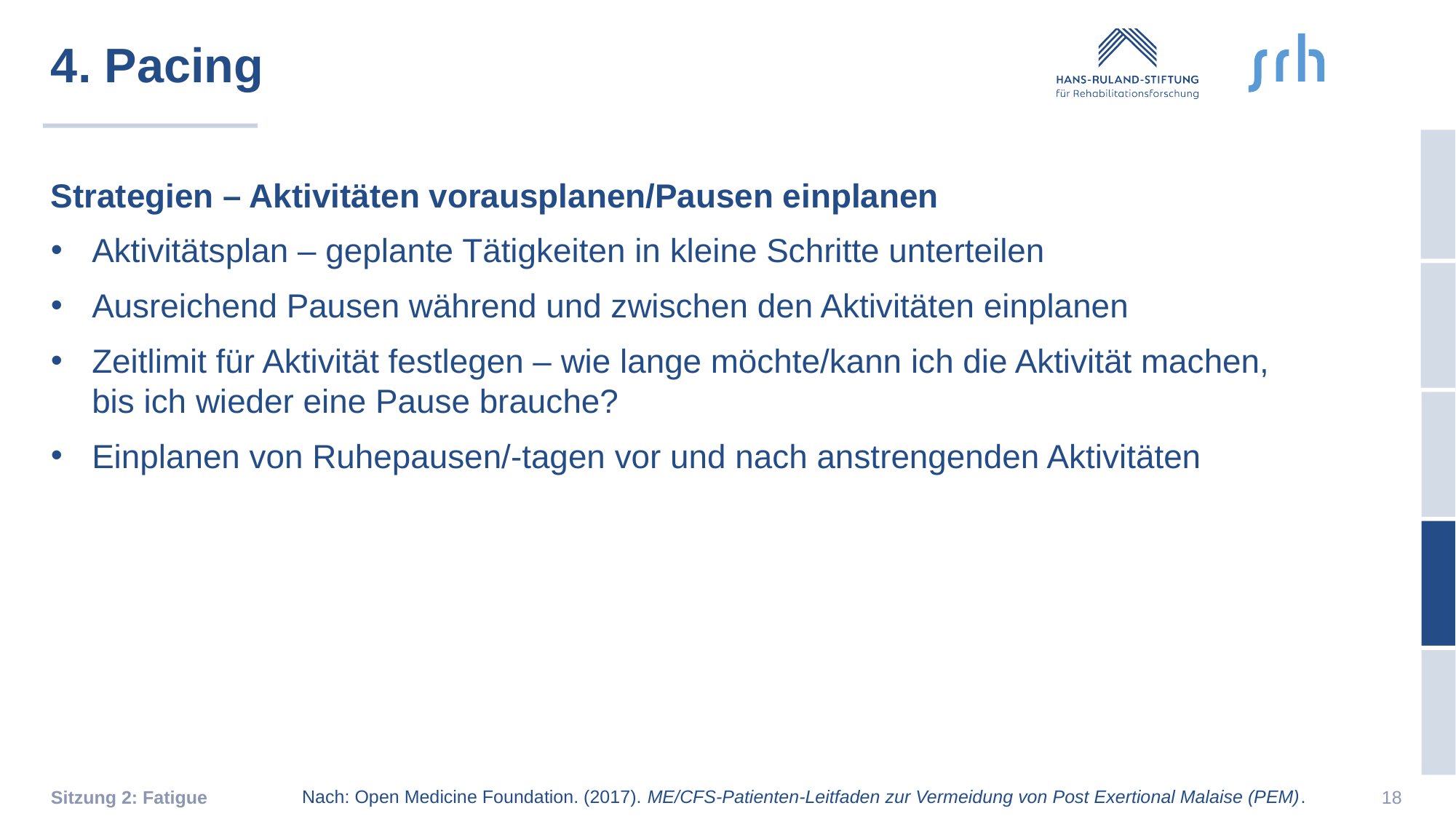

# 4. Pacing
Strategien – Aktivitäten vorausplanen/Pausen einplanen
Aktivitätsplan – geplante Tätigkeiten in kleine Schritte unterteilen
Ausreichend Pausen während und zwischen den Aktivitäten einplanen
Zeitlimit für Aktivität festlegen – wie lange möchte/kann ich die Aktivität machen, bis ich wieder eine Pause brauche?
Einplanen von Ruhepausen/-tagen vor und nach anstrengenden Aktivitäten

Nach: Open Medicine Foundation. (2017). ME/CFS-Patienten-Leitfaden zur Vermeidung von Post Exertional Malaise (PEM).
18
Sitzung 2: Fatigue